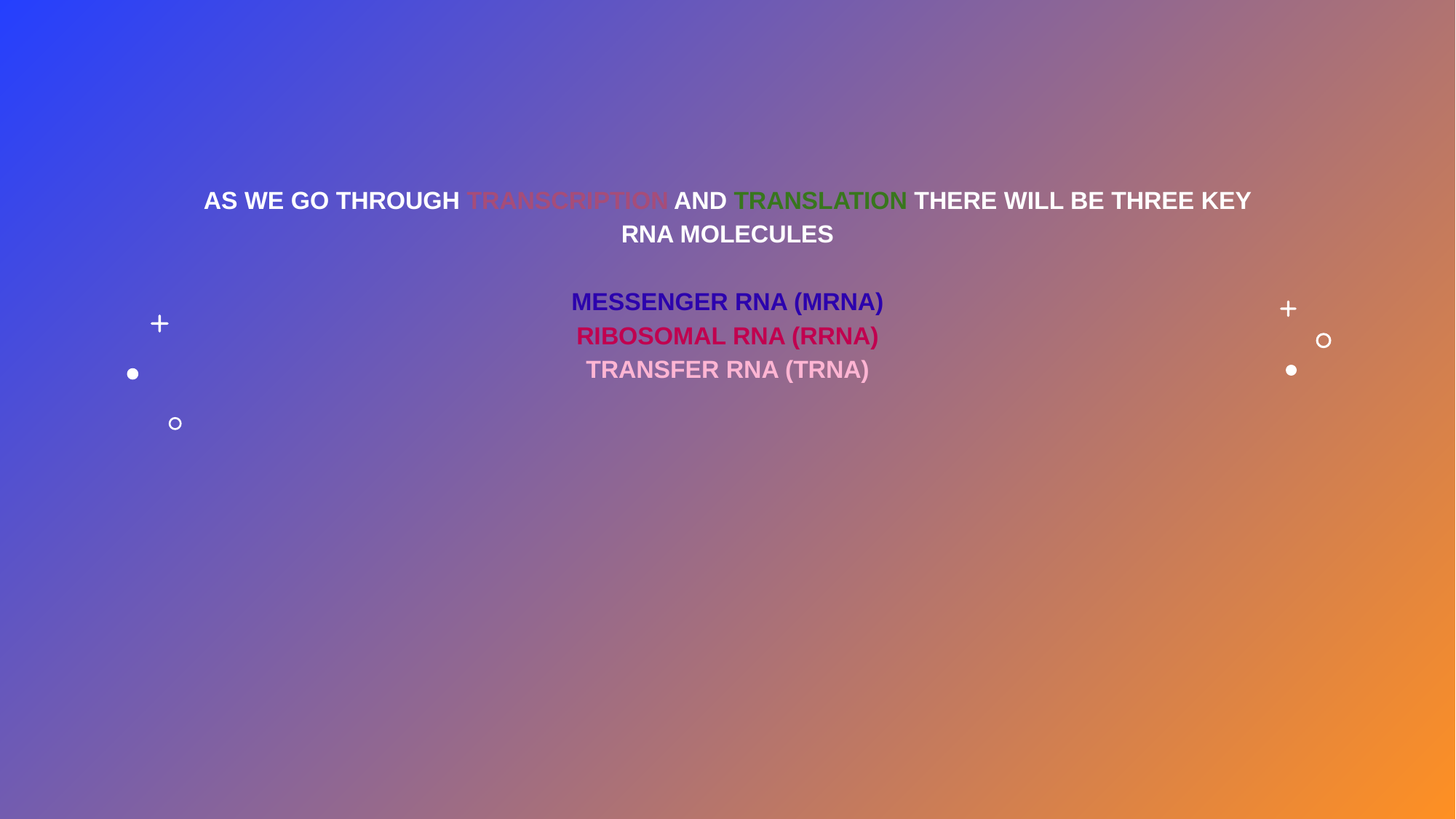

# As we go through transcription and translation there will be three key RNA molecules Messenger RNA (mRNA) Ribosomal RNA (rRNA) Transfer RNA (tRNA)